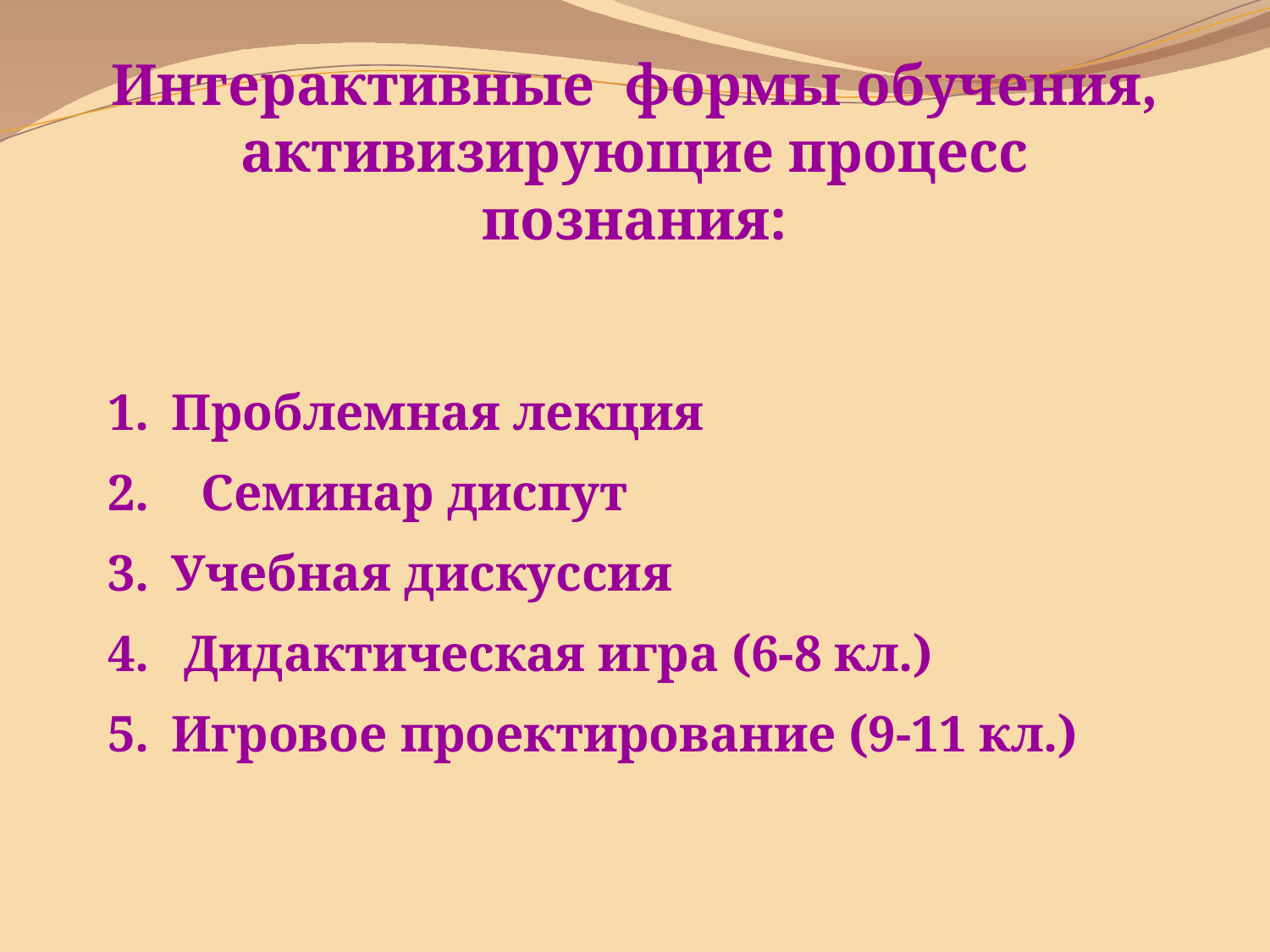

Интерактивные  формы обучения, активизирующие процесс познания:

Проблемная лекция
2.    Семинар диспут
Учебная дискуссия
 Дидактическая игра (6-8 кл.)
Игровое проектирование (9-11 кл.)